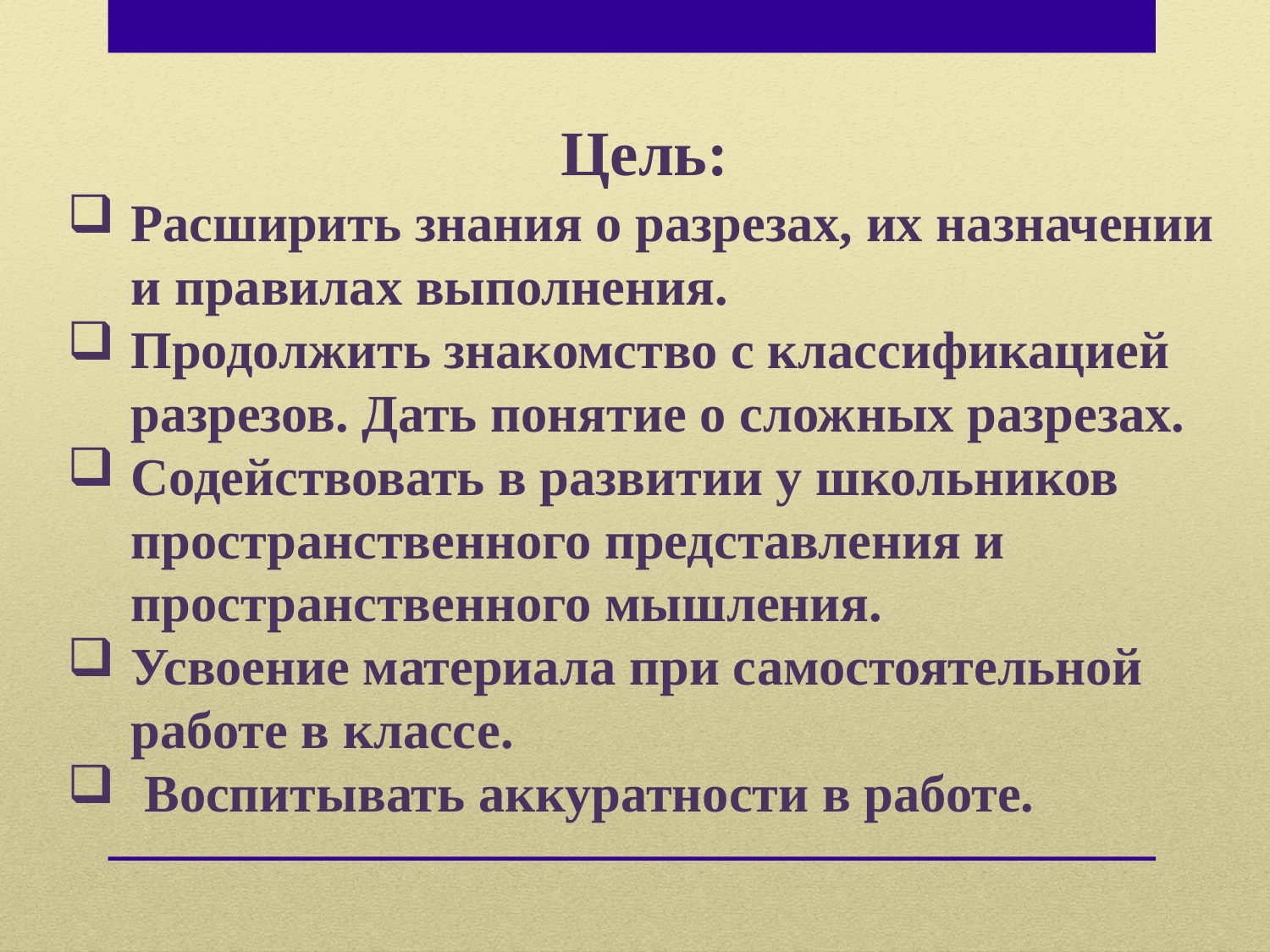

Цель:
Расширить знания о разрезах, их назначении и правилах выполнения.
Продолжить знакомство с классификацией разрезов. Дать понятие о сложных разрезах.
Содействовать в развитии у школьников пространственного представления и пространственного мышления.
Усвоение материала при самостоятельной работе в классе.
 Воспитывать аккуратности в работе.